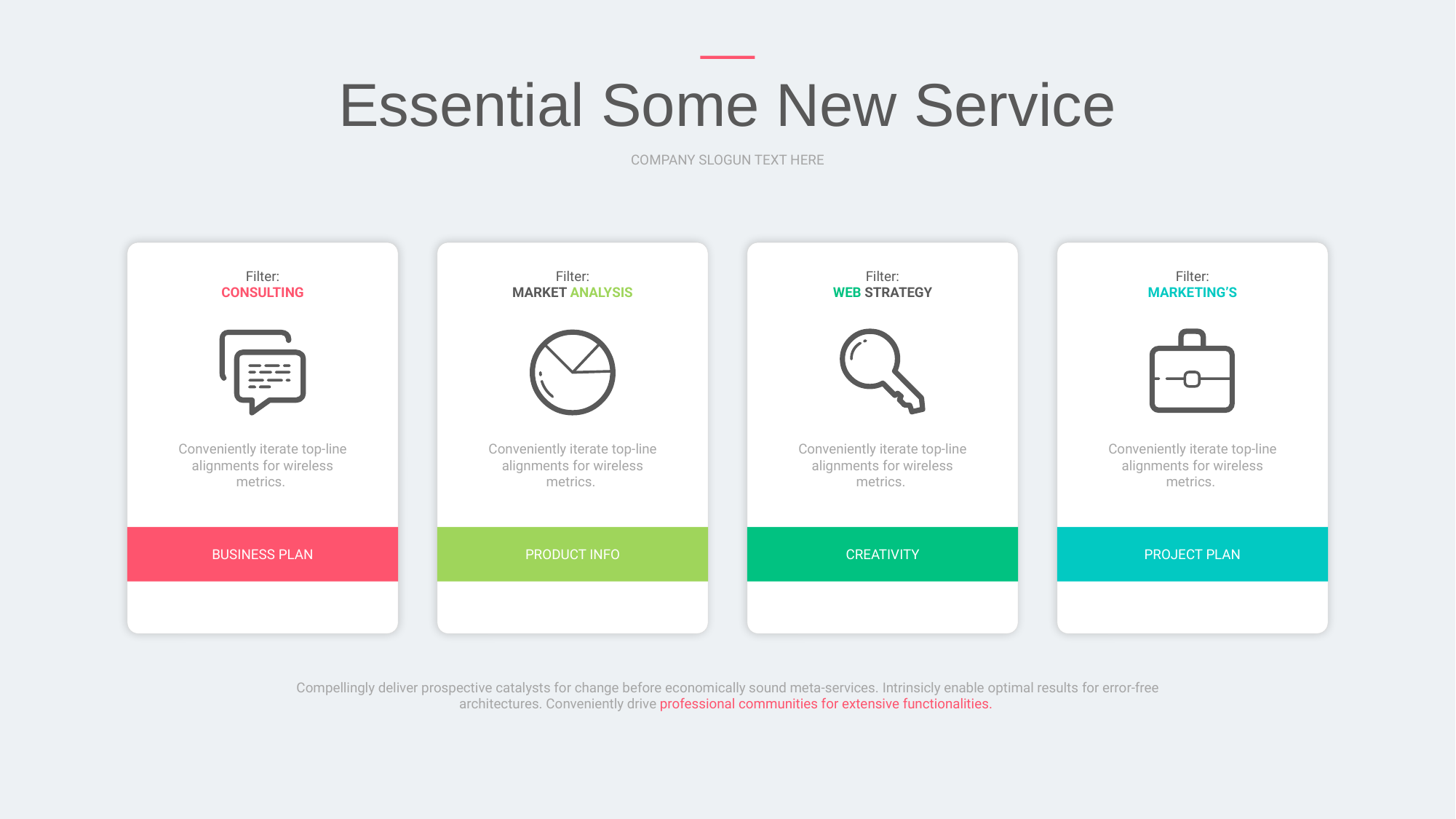

Essential Some New Service
https://www.ypppt.com/
COMPANY SLOGUN TEXT HERE

Filter:
CONSULTING

Conveniently iterate top-line alignments for wireless metrics.

BUSINESS PLAN

Filter:
MARKET ANALYSIS

Conveniently iterate top-line alignments for wireless metrics.

PRODUCT INFO

Filter:
WEB STRATEGY

Conveniently iterate top-line alignments for wireless metrics.

CREATIVITY

Filter:
MARKETING’S

Conveniently iterate top-line alignments for wireless metrics.

PROJECT PLAN
Compellingly deliver prospective catalysts for change before economically sound meta-services. Intrinsicly enable optimal results for error-free architectures. Conveniently drive professional communities for extensive functionalities.